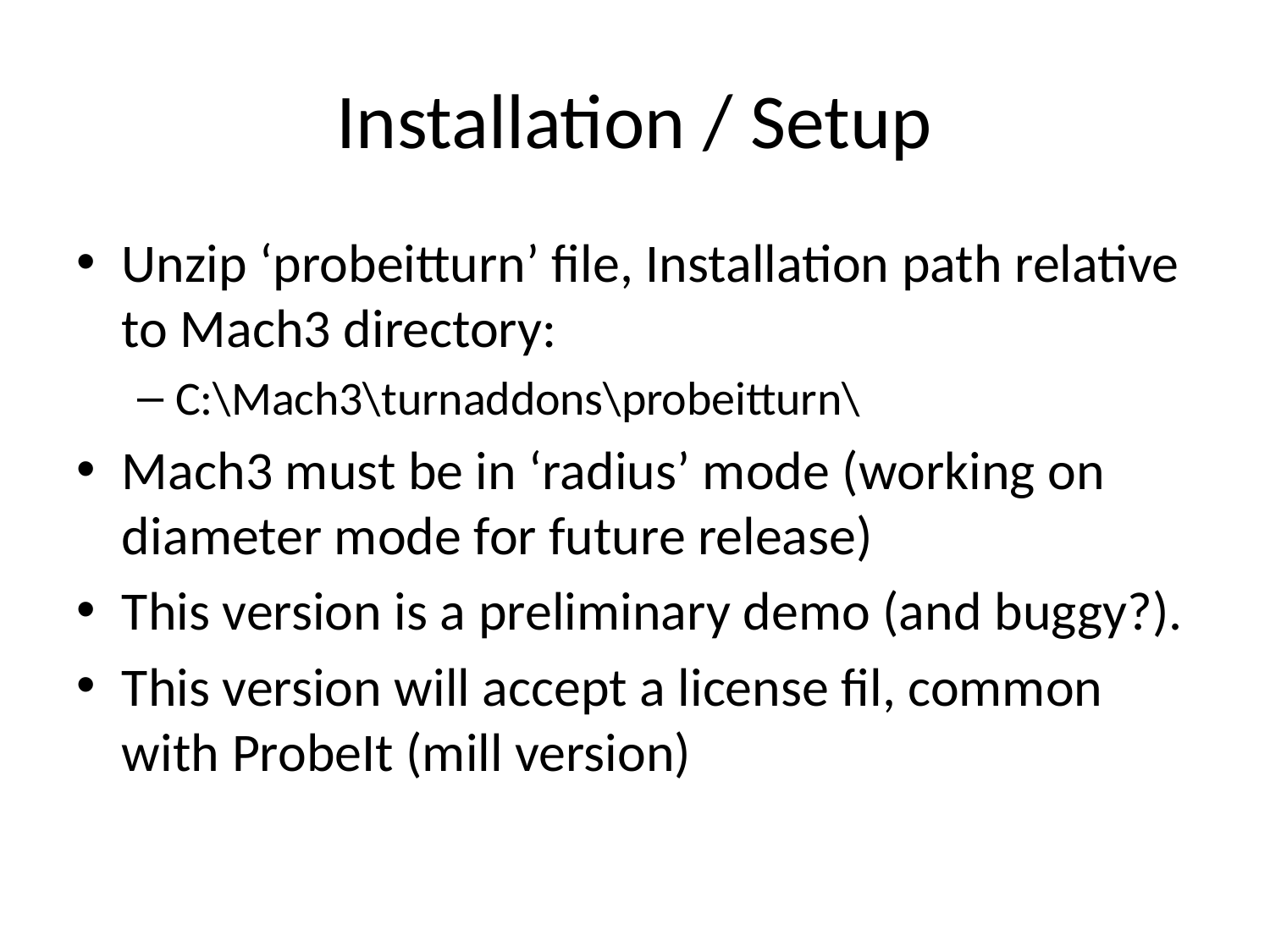

# Installation / Setup
Unzip ‘probeitturn’ file, Installation path relative to Mach3 directory:
C:\Mach3\turnaddons\probeitturn\
Mach3 must be in ‘radius’ mode (working on diameter mode for future release)
This version is a preliminary demo (and buggy?).
This version will accept a license fil, common with ProbeIt (mill version)